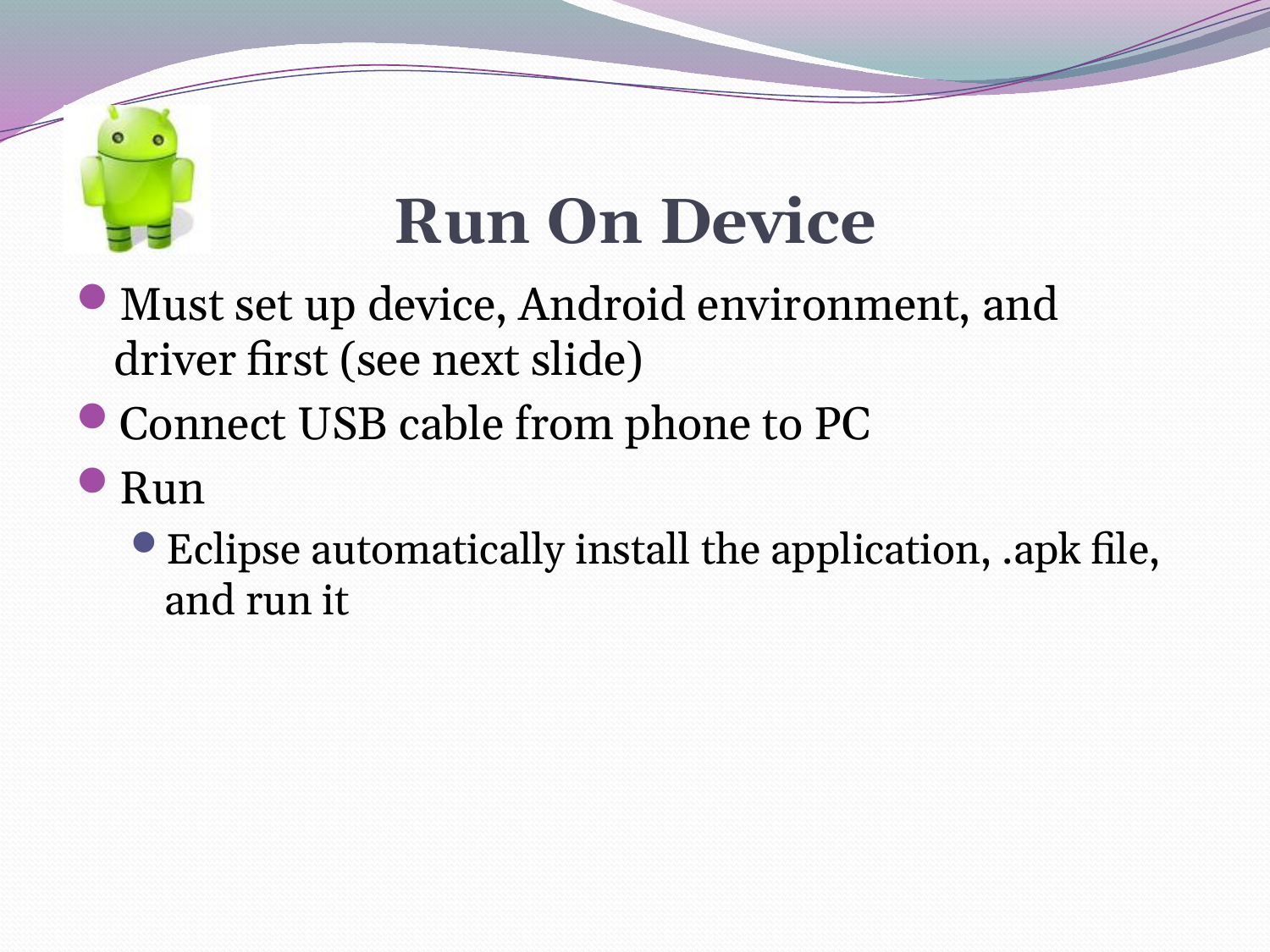

# Run On Device
Must set up device, Android environment, and driver first (see next slide)
Connect USB cable from phone to PC
Run
Eclipse automatically install the application, .apk file, and run it